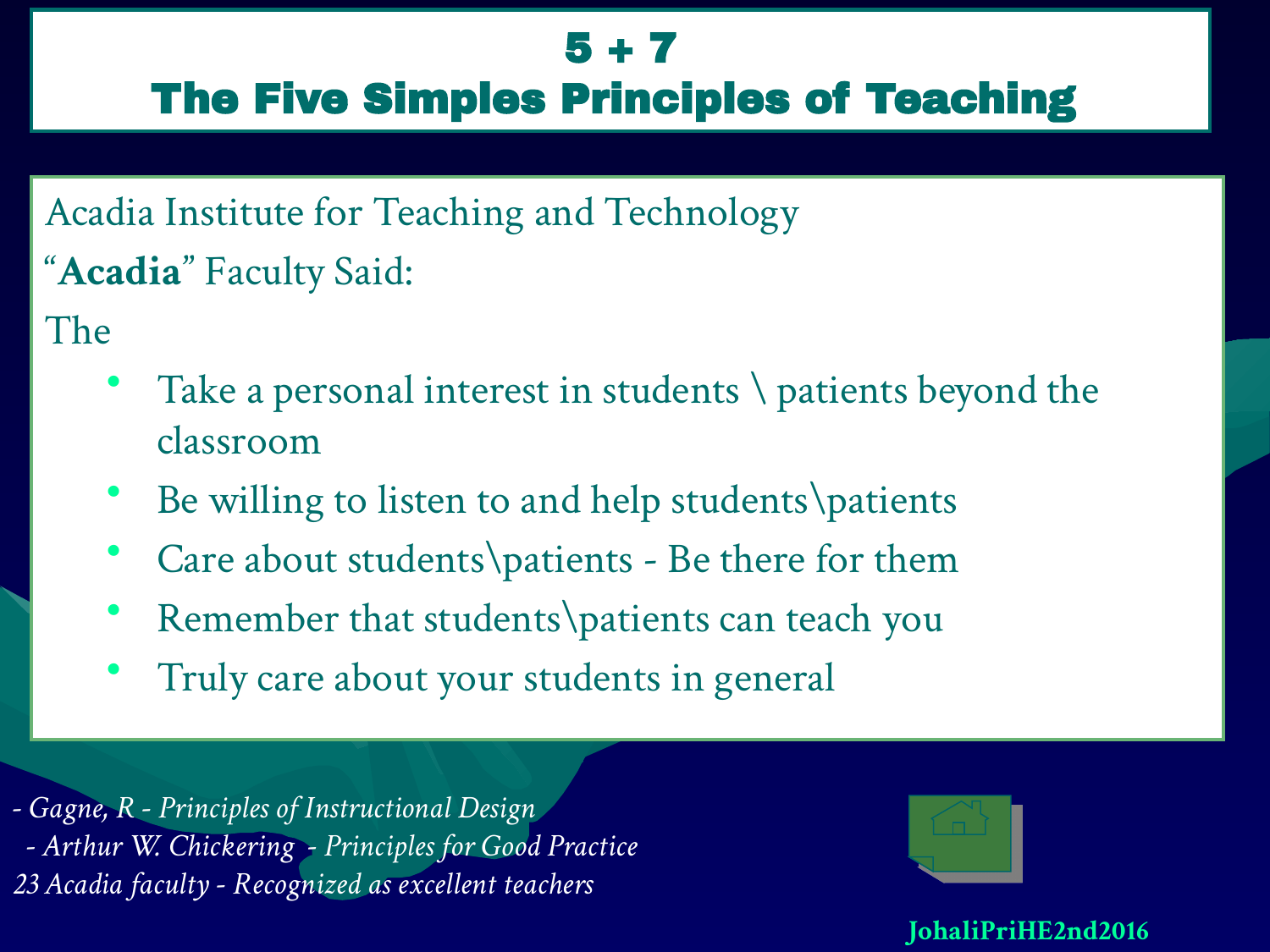

# 5 + 7 The Five Simples Principles of Teaching
Acadia Institute for Teaching and Technology
“Acadia” Faculty Said:
The
Take a personal interest in students \ patients beyond the classroom
Be willing to listen to and help students\patients
Care about students\patients - Be there for them
Remember that students\patients can teach you
Truly care about your students in general

- Gagne, R - Principles of Instructional Design
  - Arthur W. Chickering  - Principles for Good Practice
23 Acadia faculty - Recognized as excellent teachers

JohaliPriHE2nd2016